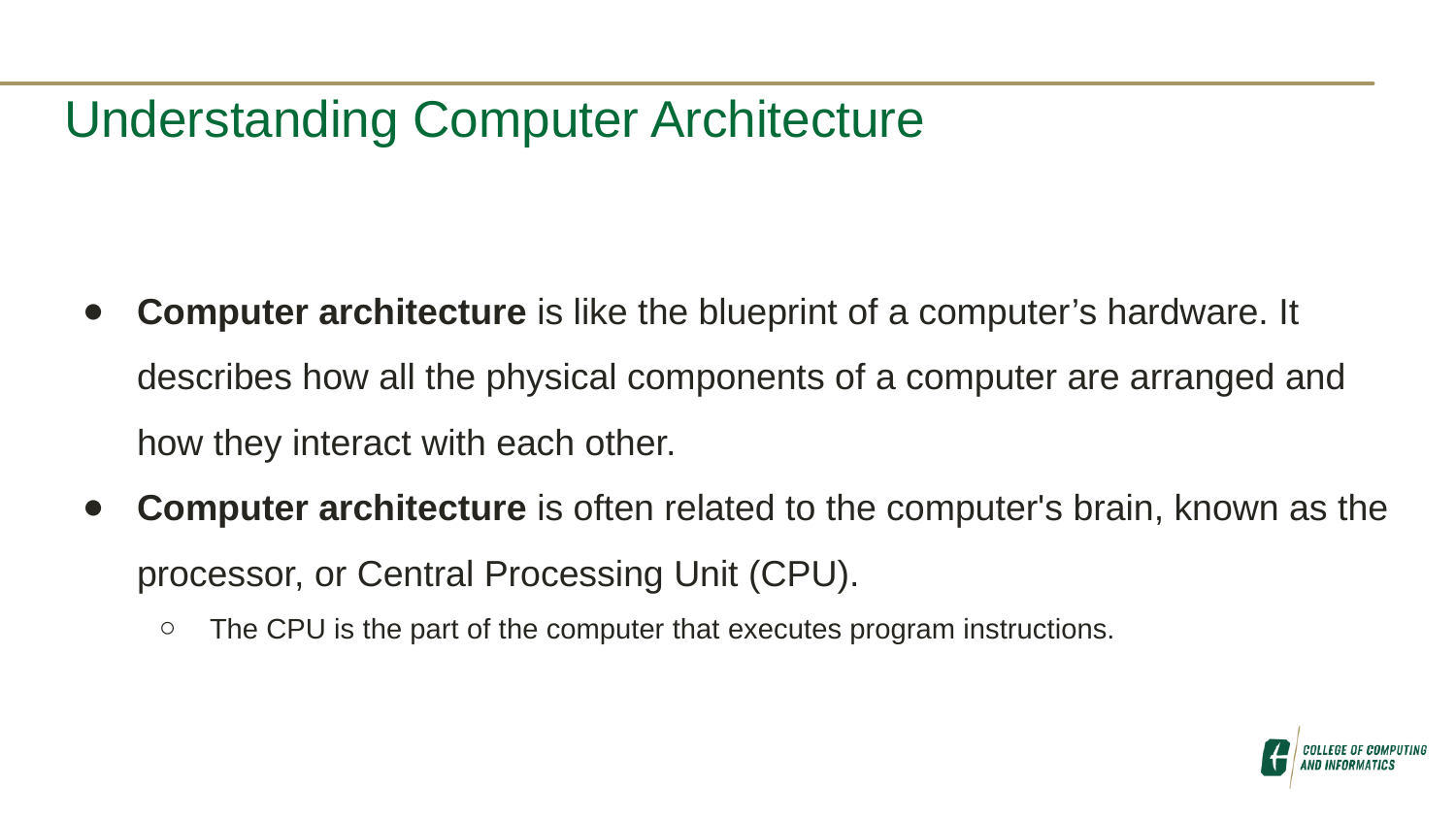

# Understanding Computer Architecture

Computer architecture is like the blueprint of a computer’s hardware. It describes how all the physical components of a computer are arranged and how they interact with each other.
Computer architecture is often related to the computer's brain, known as the processor, or Central Processing Unit (CPU).
The CPU is the part of the computer that executes program instructions.